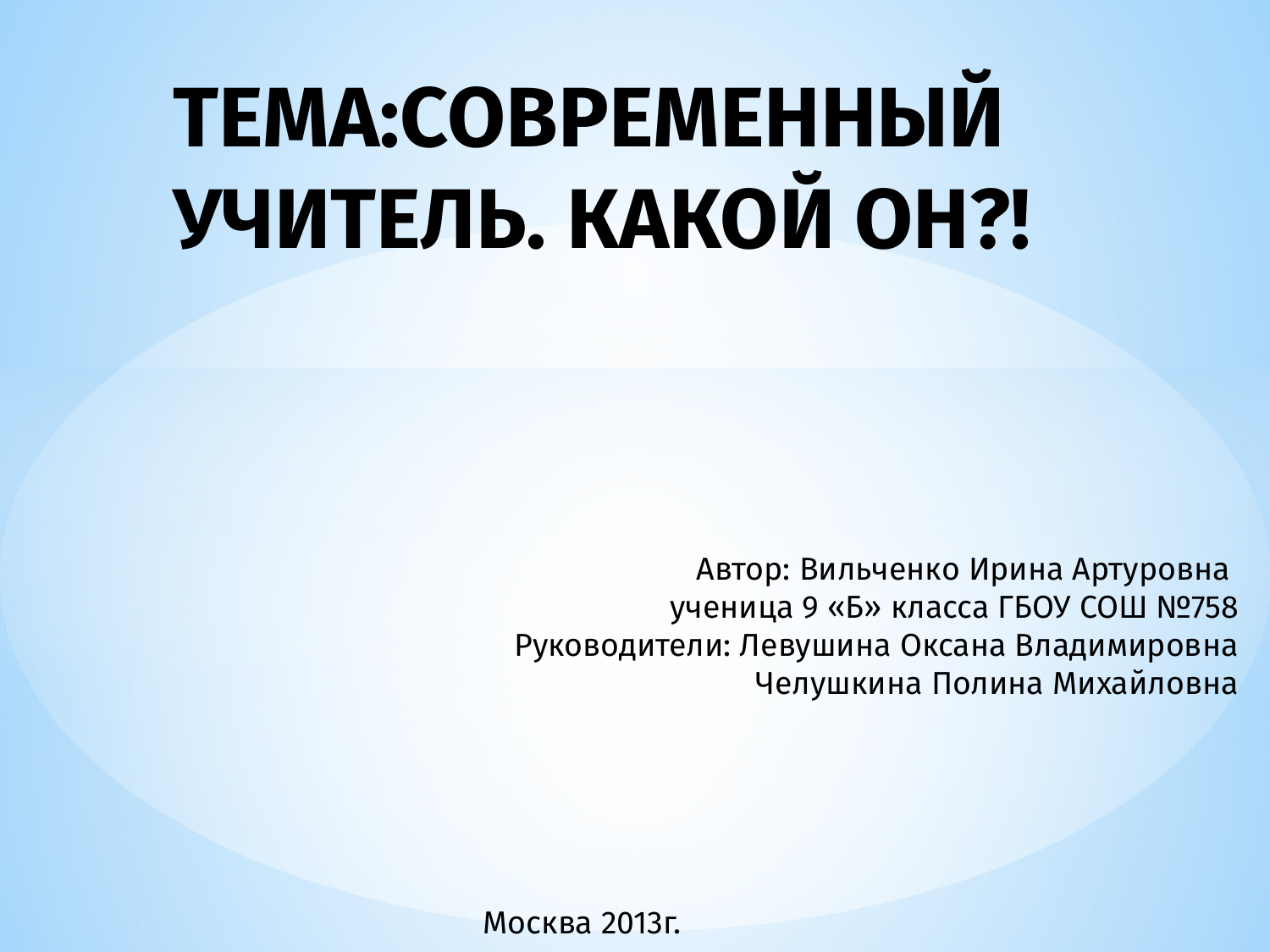

# ТЕМА:СОВРЕМЕННЫЙ УЧИТЕЛЬ. КАКОЙ ОН?!
            Автор: Вильченко Ирина Артуровна
ученица 9 «Б» класса ГБОУ СОШ №758
Руководители: Левушина Оксана Владимировна
                        Челушкина Полина Михайловна
Москва 2013г.